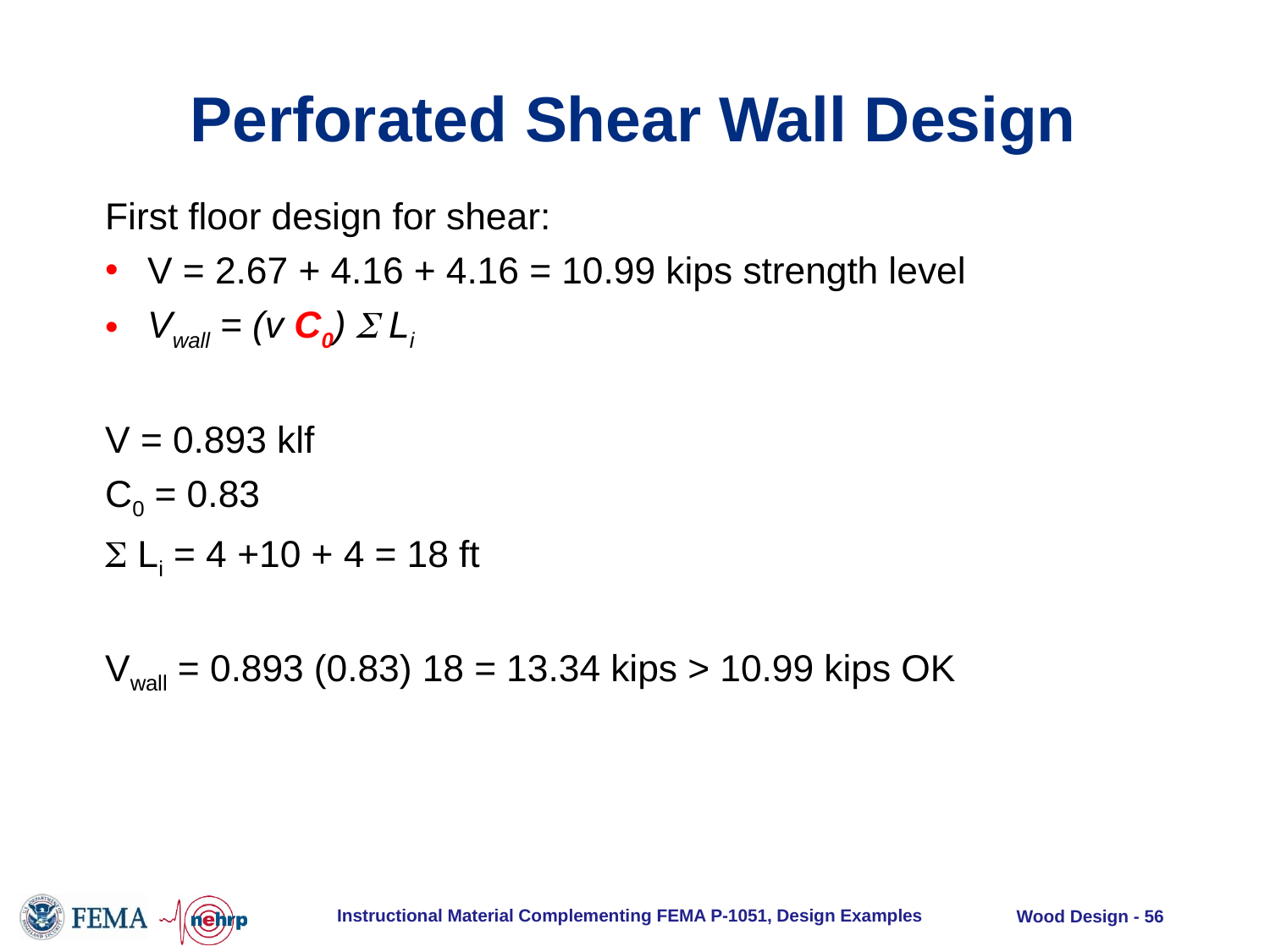

# Perforated Shear Wall Design
First floor design for shear:
V = 2.67 + 4.16 + 4.16 = 10.99 kips strength level
Vwall = (v C0) Σ Li

V = 0.893 klf
C0 = 0.83
Σ Li = 4 +10 + 4 = 18 ft

Vwall = 0.893 (0.83) 18 = 13.34 kips > 10.99 kips OK